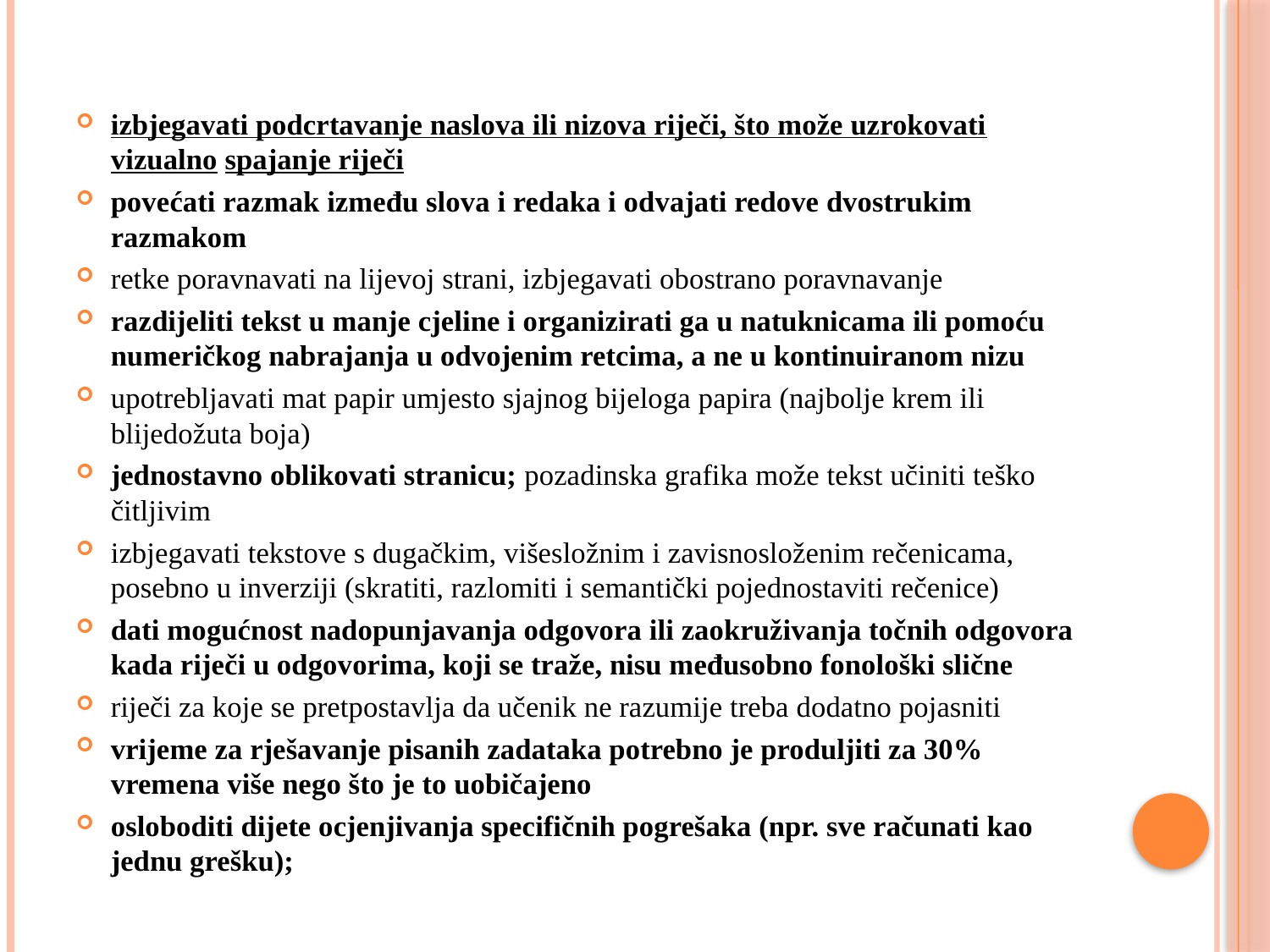

#
izbjegavati podcrtavanje naslova ili nizova riječi, što može uzrokovati vizualno spajanje riječi
povećati razmak između slova i redaka i odvajati redove dvostrukim razmakom
retke poravnavati na lijevoj strani, izbjegavati obostrano poravnavanje
razdijeliti tekst u manje cjeline i organizirati ga u natuknicama ili pomoću numeričkog nabrajanja u odvojenim retcima, a ne u kontinuiranom nizu
upotrebljavati mat papir umjesto sjajnog bijeloga papira (najbolje krem ili blijedožuta boja)
jednostavno oblikovati stranicu; pozadinska grafika može tekst učiniti teško čitljivim
izbjegavati tekstove s dugačkim, višesložnim i zavisnosloženim rečenicama, posebno u inverziji (skratiti, razlomiti i semantički pojednostaviti rečenice)
dati mogućnost nadopunjavanja odgovora ili zaokruživanja točnih odgovora kada riječi u odgovorima, koji se traže, nisu međusobno fonološki slične
riječi za koje se pretpostavlja da učenik ne razumije treba dodatno pojasniti
vrijeme za rješavanje pisanih zadataka potrebno je produljiti za 30% vremena više nego što je to uobičajeno
osloboditi dijete ocjenjivanja specifičnih pogrešaka (npr. sve računati kao jednu grešku);